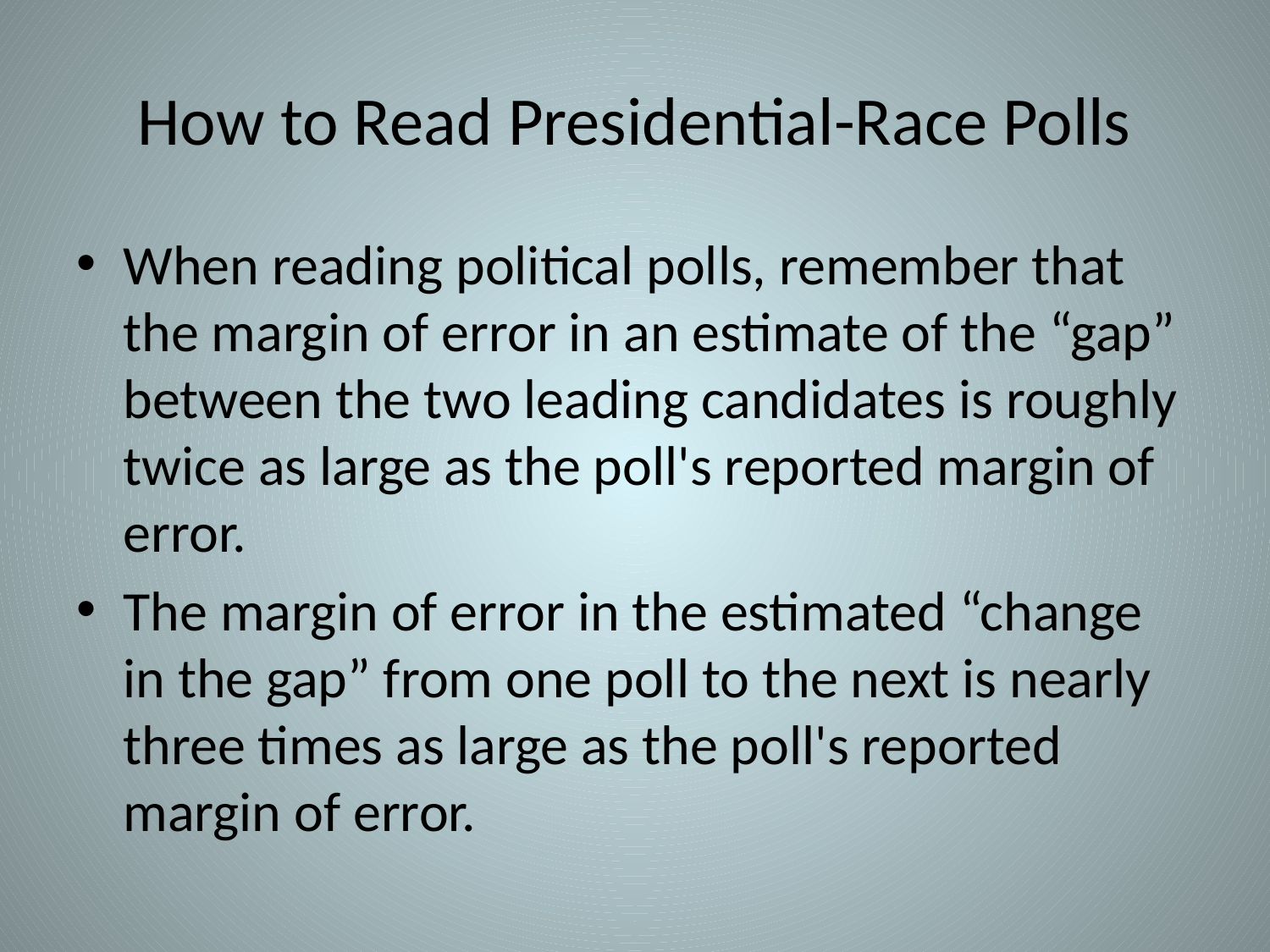

# How to Read Presidential-Race Polls
When reading political polls, remember that the margin of error in an estimate of the “gap” between the two leading candidates is roughly twice as large as the poll's reported margin of error.
The margin of error in the estimated “change in the gap” from one poll to the next is nearly three times as large as the poll's reported margin of error.